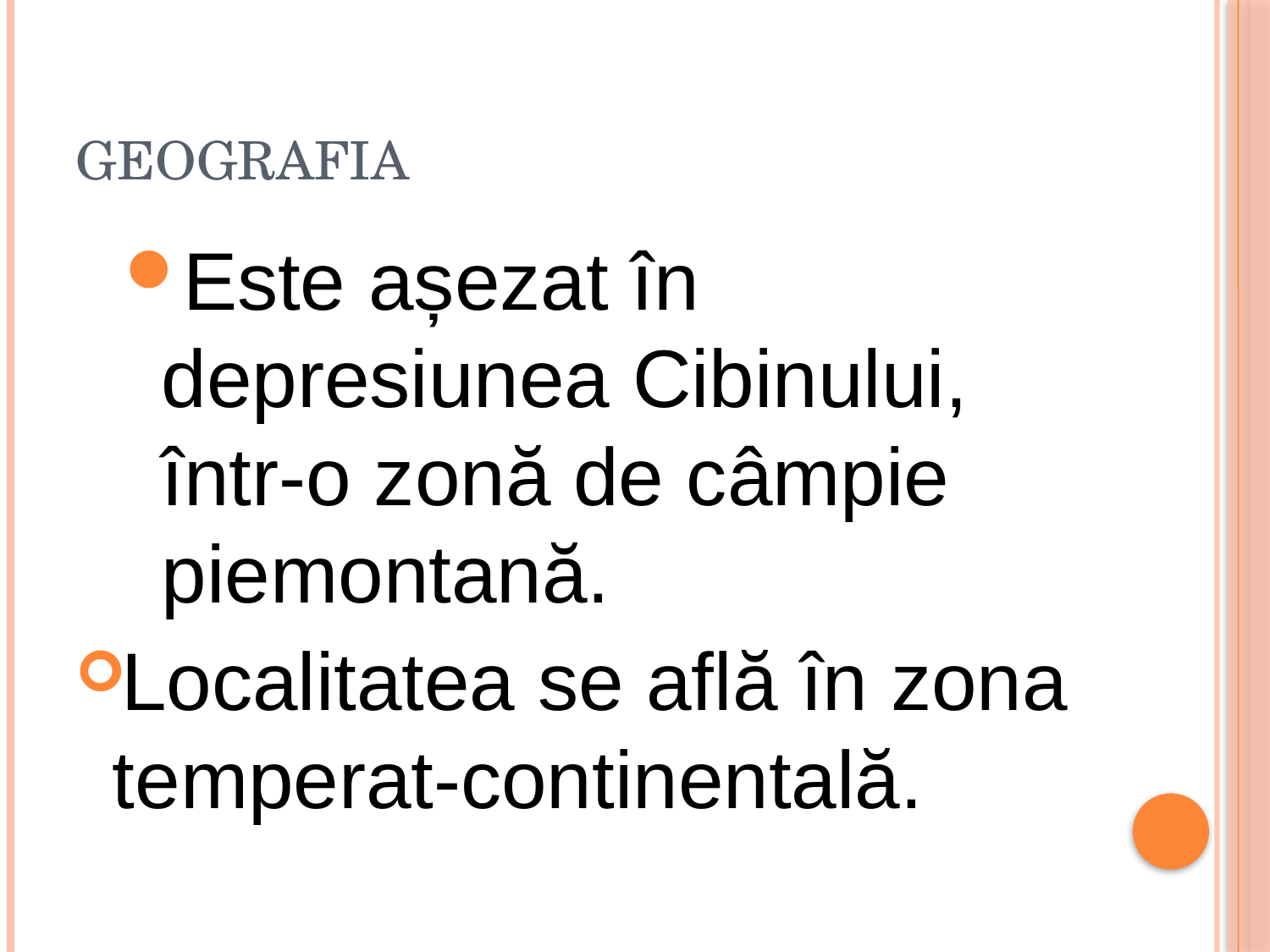

# GEOGRAFIA
Este așezat în depresiunea Cibinului, într-o zonă de câmpie piemontană.
Localitatea se află în zona temperat-continentală.